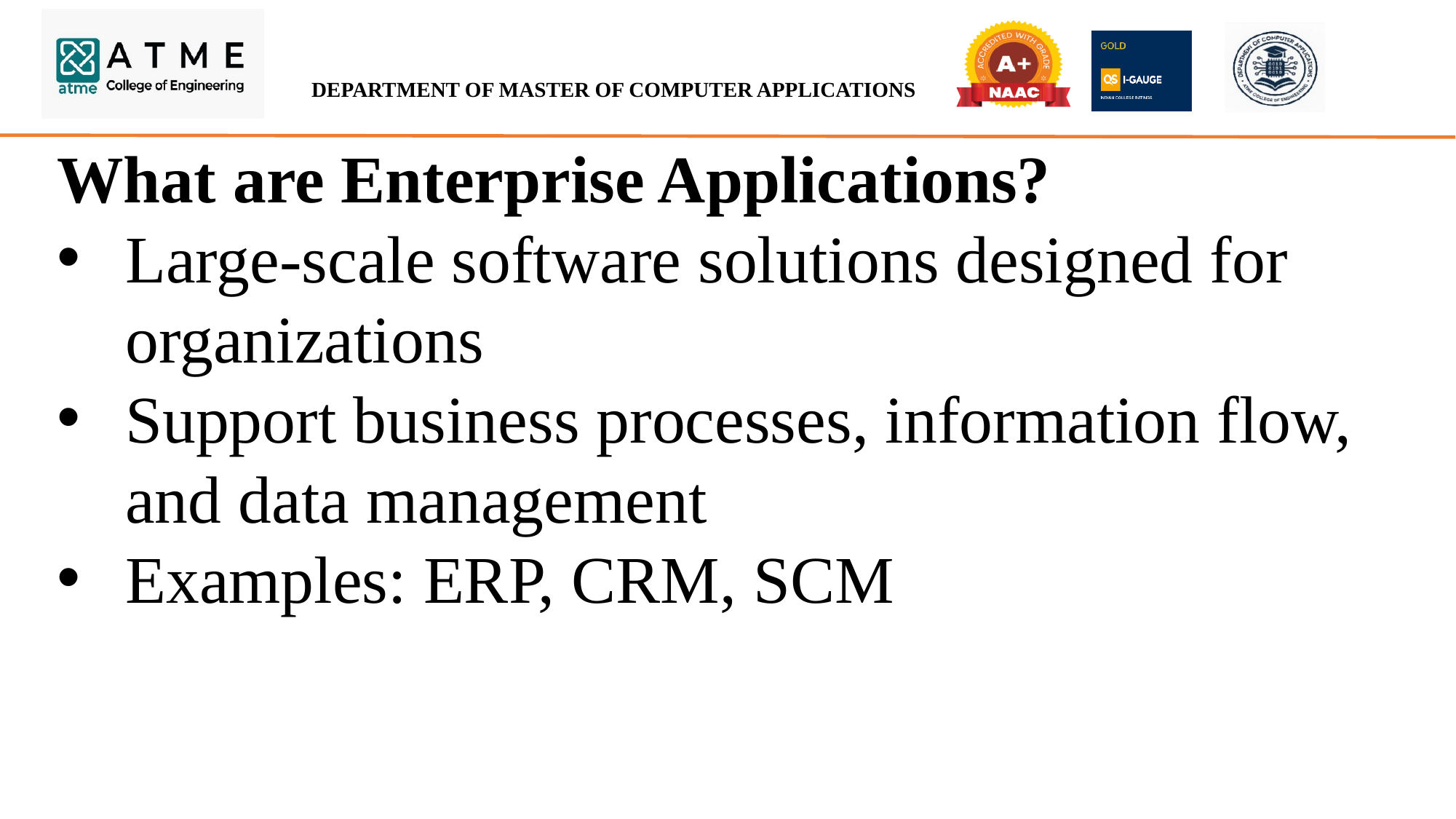

What are Enterprise Applications?
Large-scale software solutions designed for organizations
Support business processes, information flow, and data management
Examples: ERP, CRM, SCM